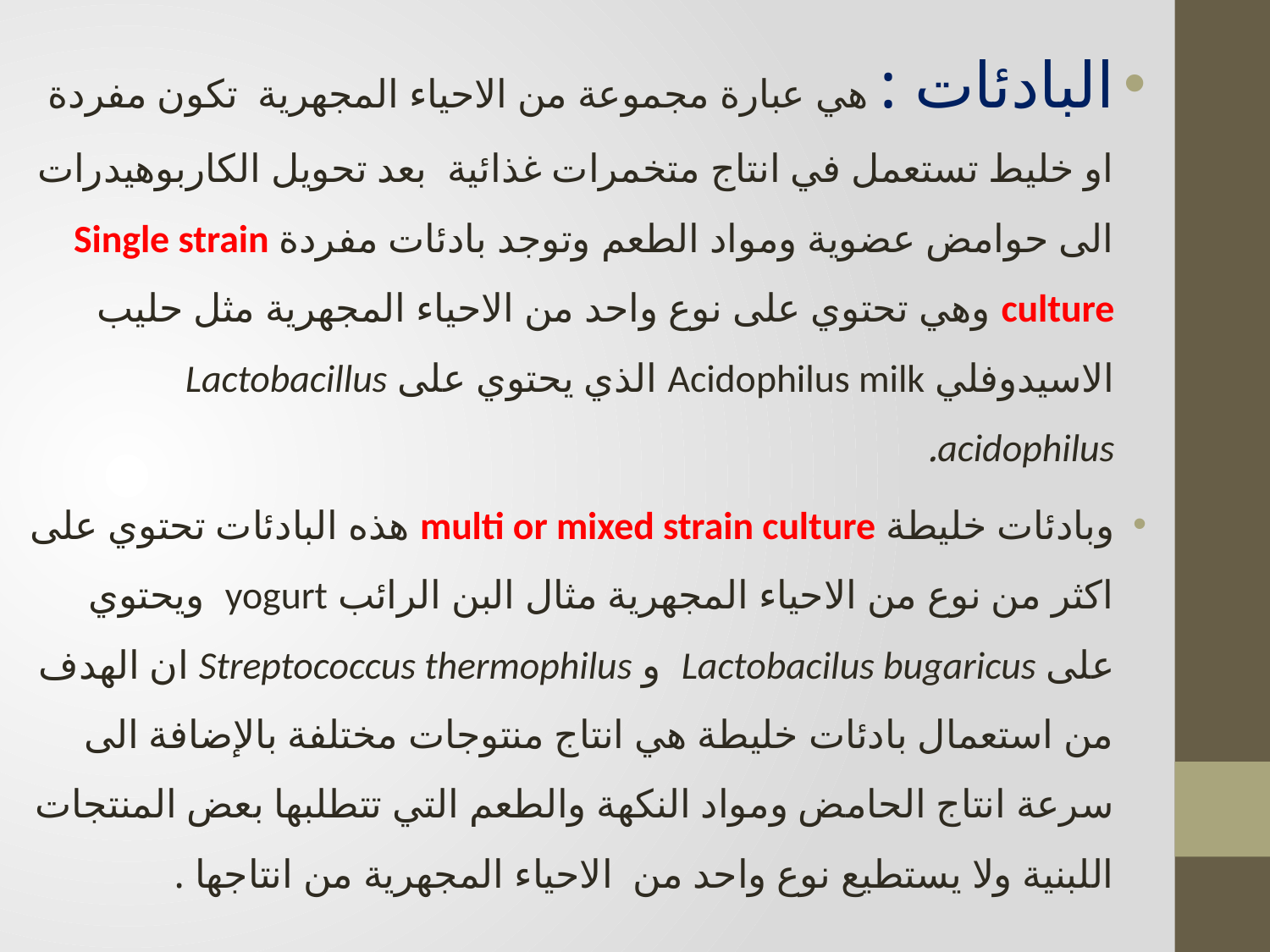

البادئات : هي عبارة مجموعة من الاحياء المجهرية  تكون مفردة او خليط تستعمل في انتاج متخمرات غذائية  بعد تحويل الكاربوهيدرات الى حوامض عضوية ومواد الطعم وتوجد بادئات مفردة Single strain culture وهي تحتوي على نوع واحد من الاحياء المجهرية مثل حليب الاسيدوفلي Acidophilus milk الذي يحتوي على Lactobacillus acidophilus.
وبادئات خليطة multi or mixed strain culture هذه البادئات تحتوي على اكثر من نوع من الاحياء المجهرية مثال البن الرائب yogurt  ويحتوي على Lactobacilus bugaricus  و Streptococcus thermophilus ان الهدف من استعمال بادئات خليطة هي انتاج منتوجات مختلفة بالإضافة الى سرعة انتاج الحامض ومواد النكهة والطعم التي تتطلبها بعض المنتجات اللبنية ولا يستطيع نوع واحد من  الاحياء المجهرية من انتاجها .